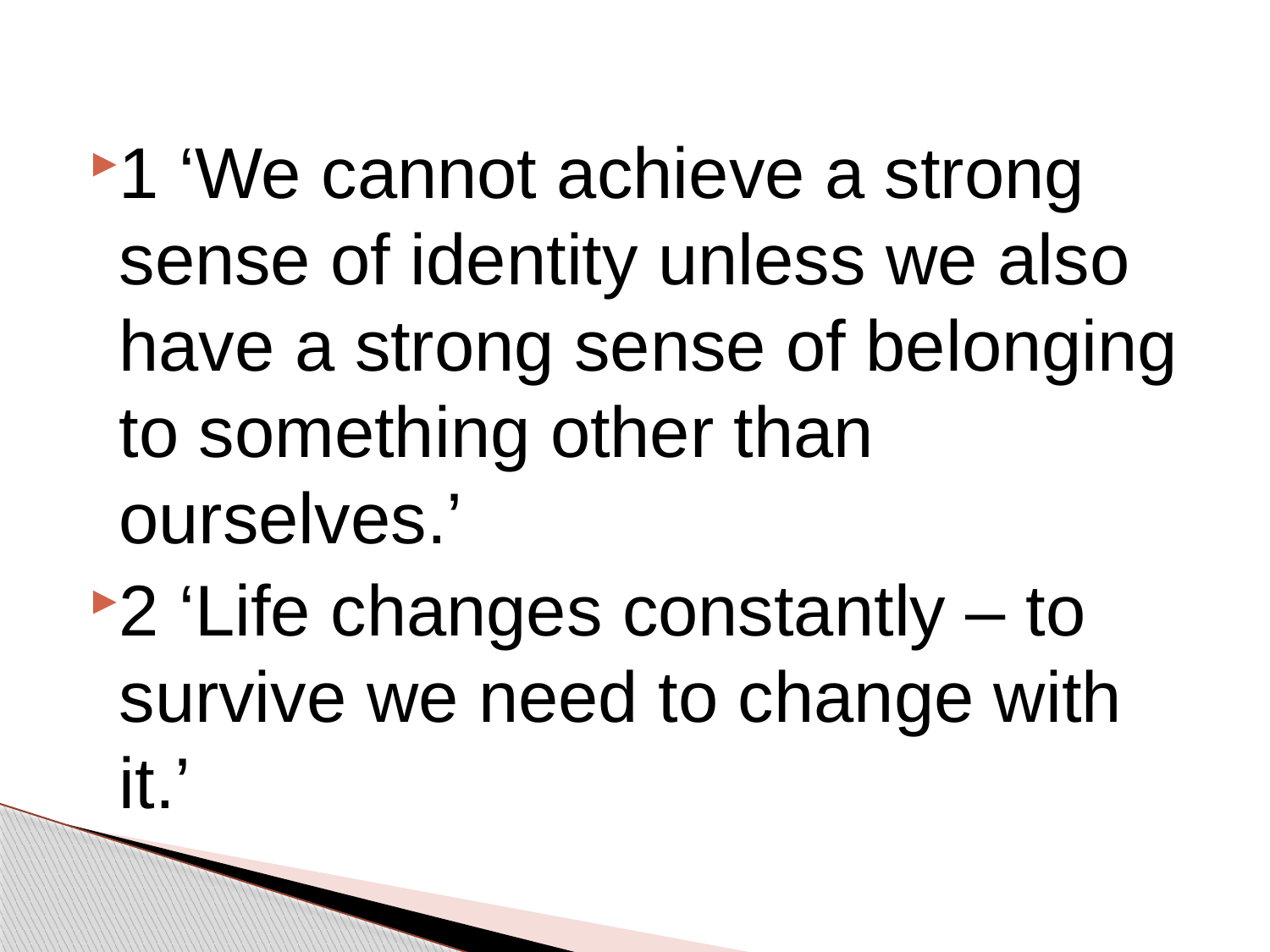

#

1 ‘We cannot achieve a strong sense of identity unless we also have a strong sense of belonging to something other than ourselves.’
2 ‘Life changes constantly – to survive we need to change with it.’